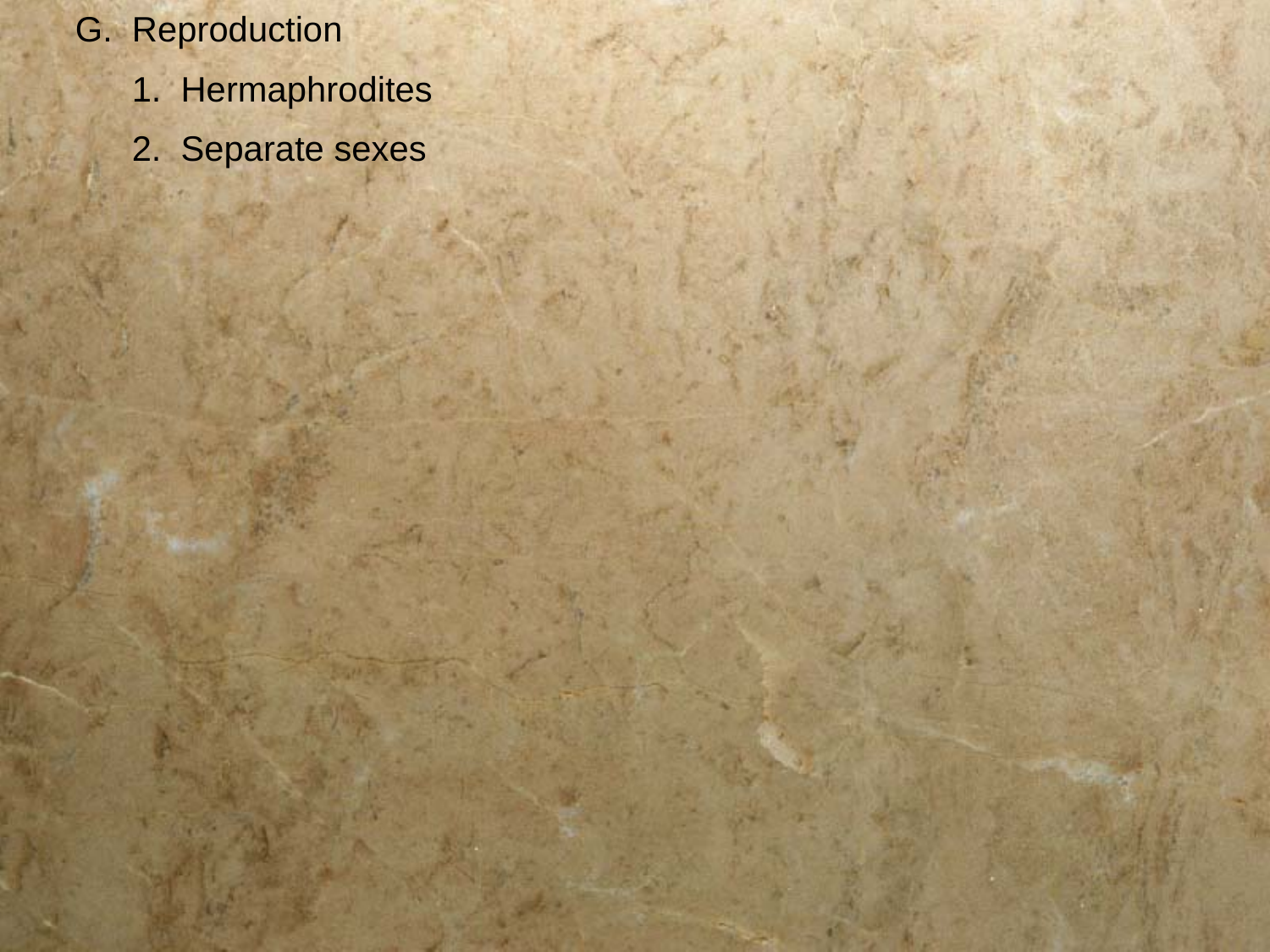

G.  Reproduction
		1.  Hermaphrodites
		2.  Separate sexes